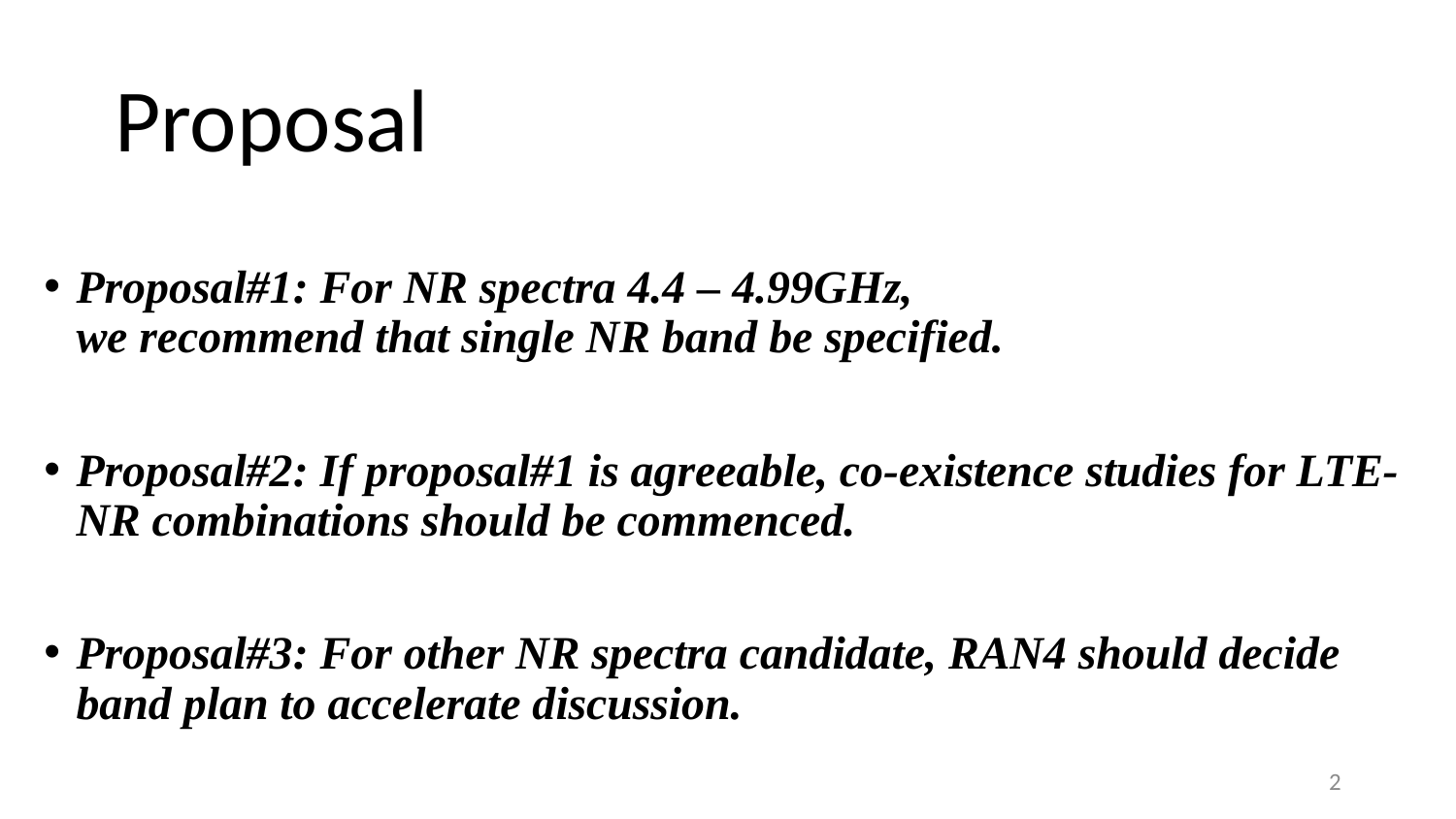

# Proposal

Proposal#1: For NR spectra 4.4 – 4.99GHz,
we recommend that single NR band be specified.

Proposal#2: If proposal#1 is agreeable, co-existence studies for LTE-NR combinations should be commenced.

Proposal#3: For other NR spectra candidate, RAN4 should decide band plan to accelerate discussion.
2